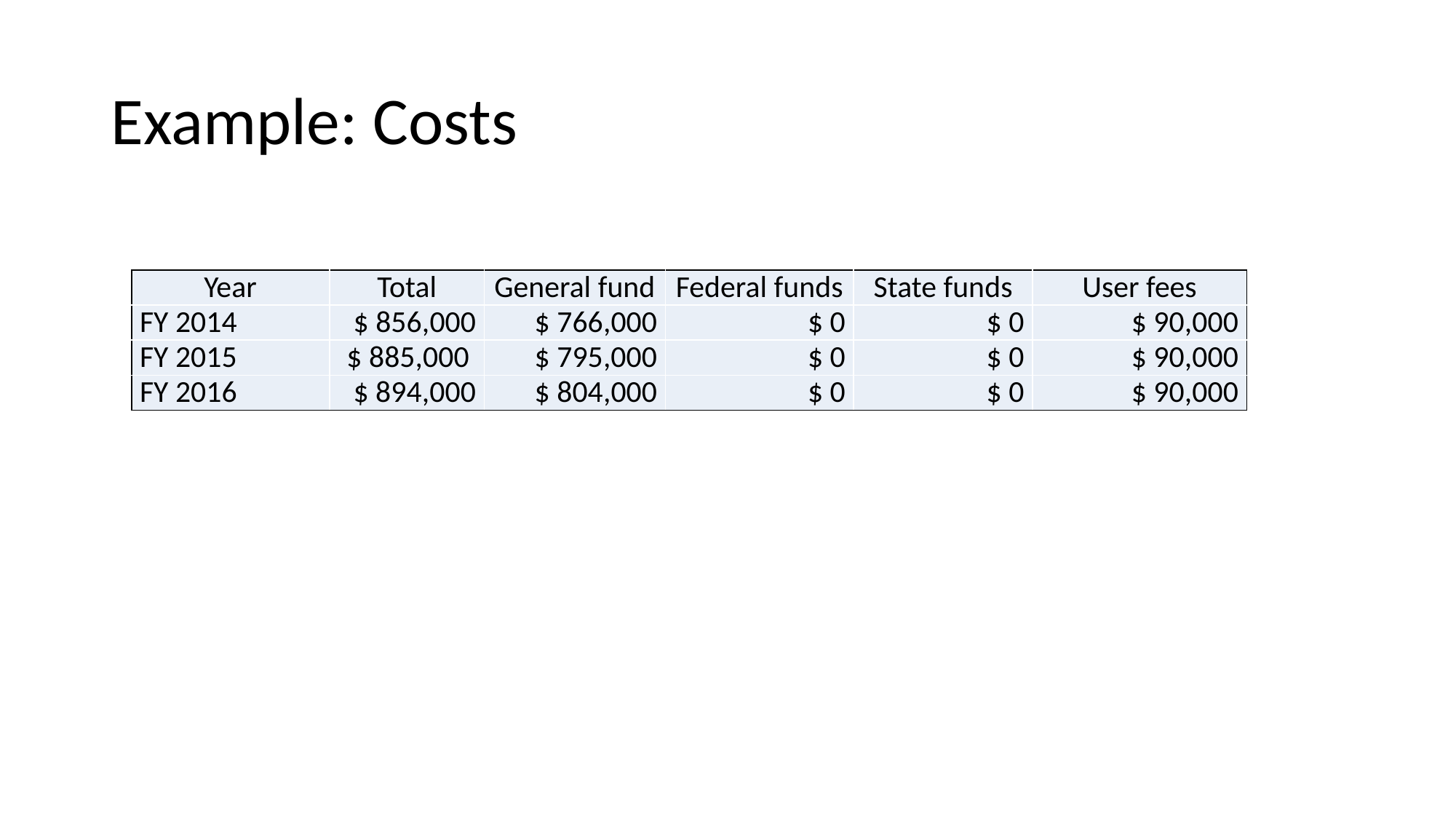

# Example: Costs
| Year | Total | General fund | Federal funds | State funds | User fees |
| --- | --- | --- | --- | --- | --- |
| FY 2014 | $­­ 856,000 | $ ­­766,000 | $­­ 0 | $­­­­ 0 | $­­ 90,000 |
| FY 2015 | $ 885,000 | $ 795,000 | $­­ 0 | $­­­­ 0 | $­­­­ 90,000 |
| FY 2016 | $ 894,000­­ | $ ­­804,000 | $­­­­ 0 | $­­ 0 | $­­­­ 90,000 |